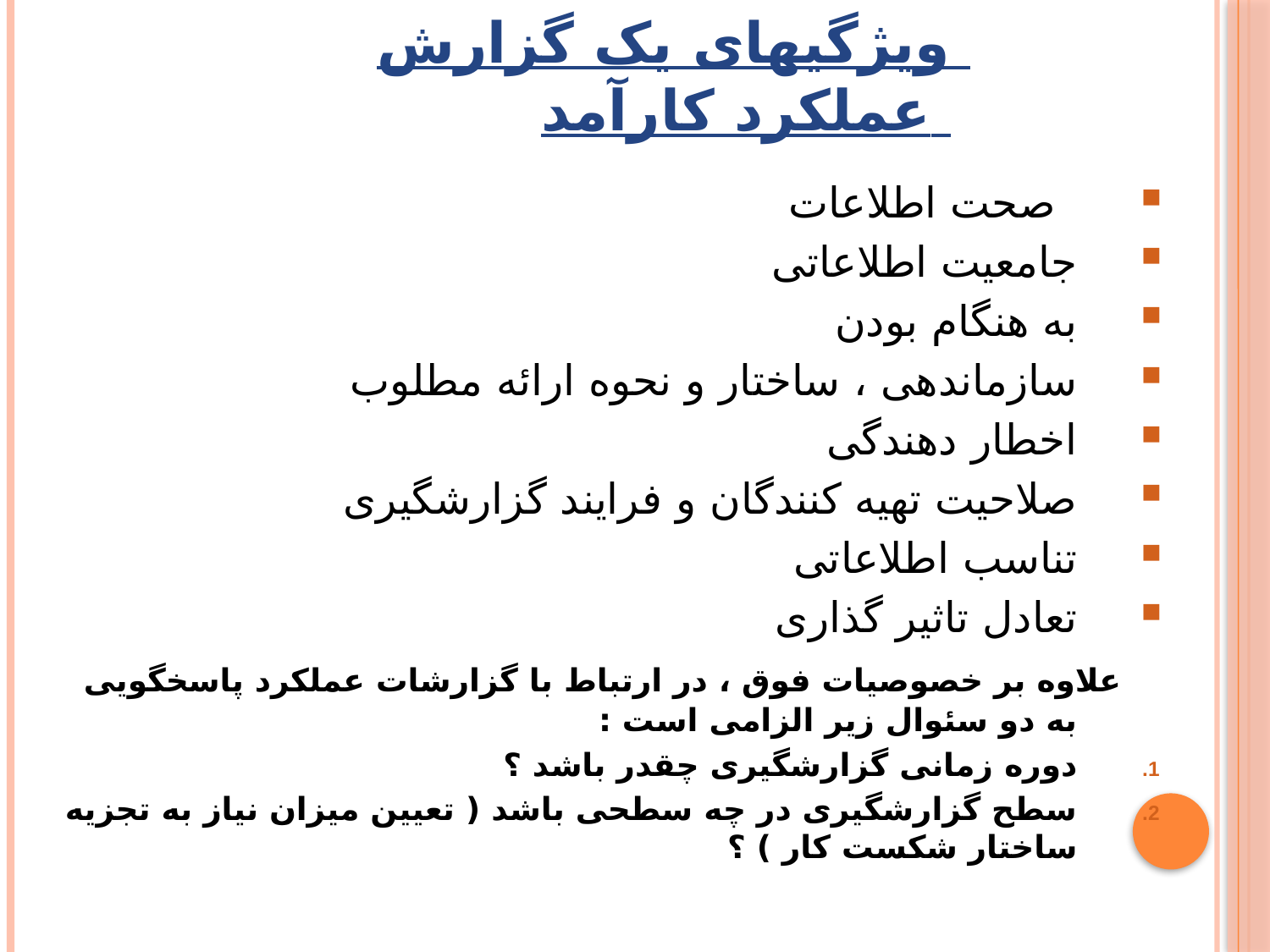

ویژگیهای یک گزارش عملکرد کارآمد
  صحت اطلاعات
جامعیت اطلاعاتی
به هنگام بودن
سازماندهی ، ساختار و نحوه ارائه مطلوب
اخطار دهندگی
صلاحیت تهیه کنندگان و فرایند گزارشگیری
تناسب اطلاعاتی
تعادل تاثیر گذاری
   علاوه بر خصوصیات فوق ، در ارتباط با گزارشات عملکرد پاسخگویی به دو سئوال زیر الزامی است :
دوره زمانی گزارشگیری چقدر باشد ؟
سطح گزارشگیری در چه سطحی باشد ( تعیین میزان نیاز به تجزیه ساختار شکست کار ) ؟